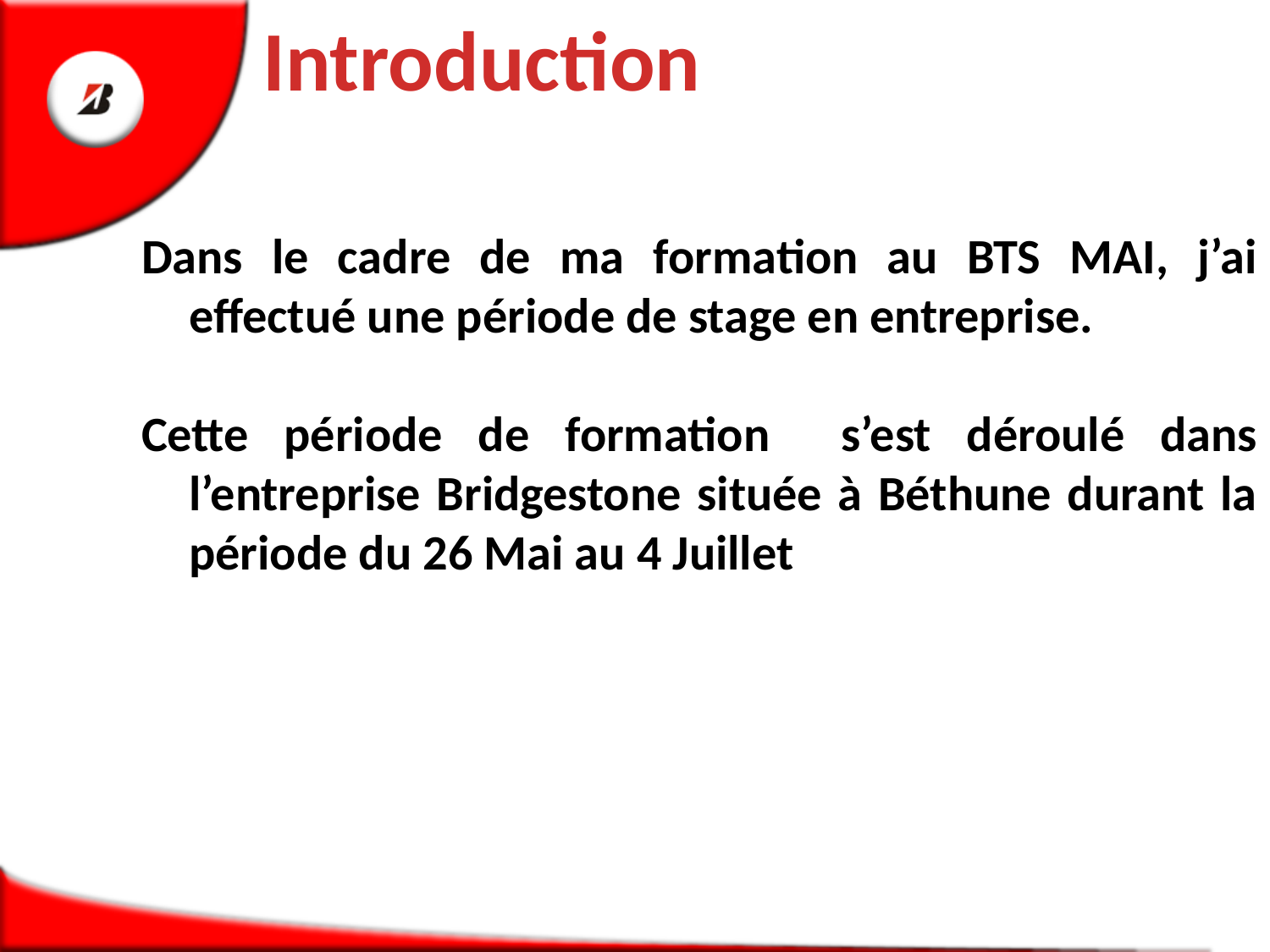

Introduction
Dans le cadre de ma formation au BTS MAI, j’ai effectué une période de stage en entreprise.

Cette période de formation  s’est déroulé dans l’entreprise Bridgestone située à Béthune durant la période du 26 Mai au 4 Juillet